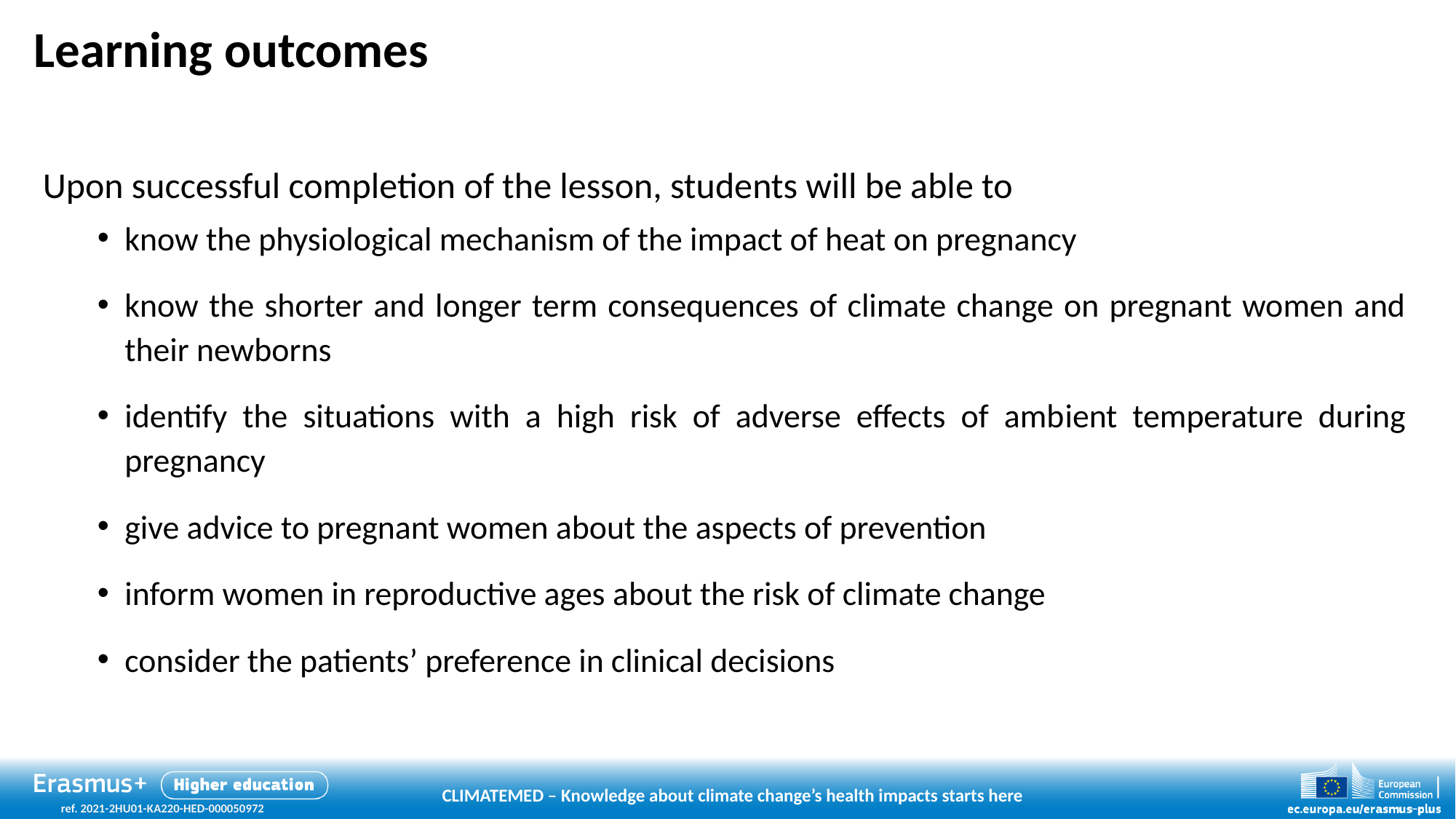

# Learning outcomes
Upon successful completion of the lesson, students will be able to
know the physiological mechanism of the impact of heat on pregnancy
know the shorter and longer term consequences of climate change on pregnant women and their newborns
identify the situations with a high risk of adverse effects of ambient temperature during pregnancy
give advice to pregnant women about the aspects of prevention
inform women in reproductive ages about the risk of climate change
consider the patients’ preference in clinical decisions